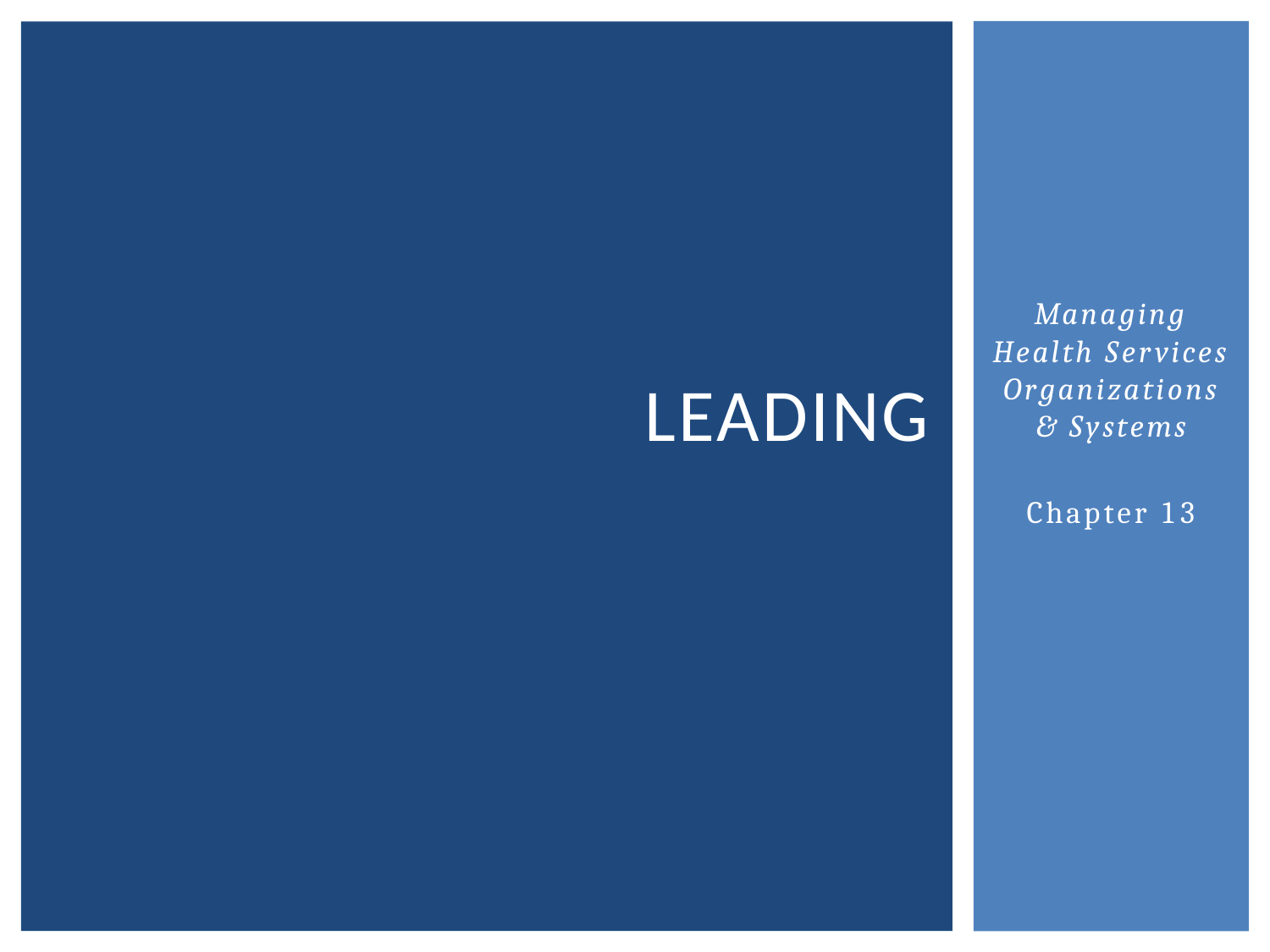

# Leading
Managing Health Services Organizations & Systems

Chapter 13